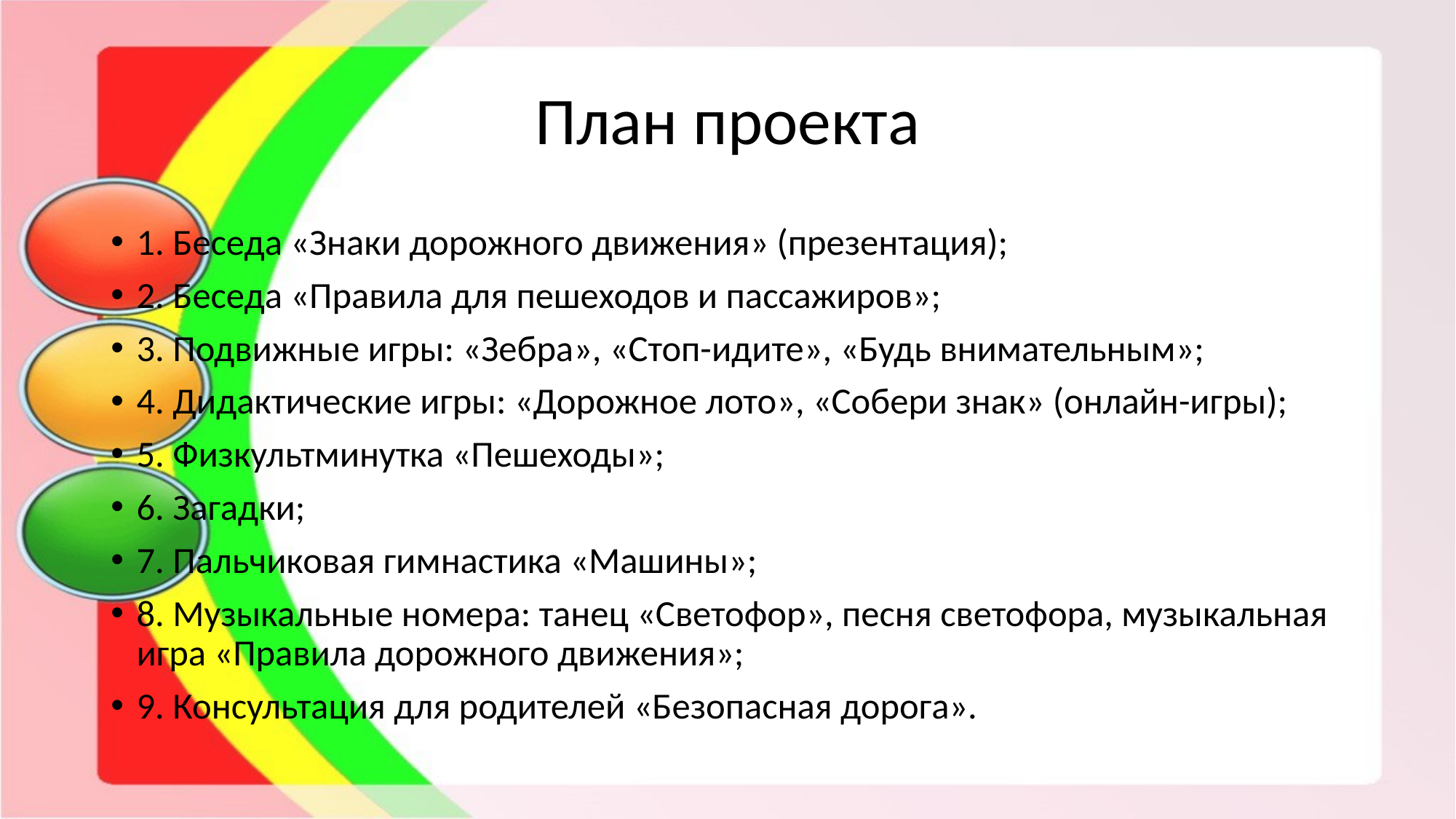

# План проекта
1. Беседа «Знаки дорожного движения» (презентация);
2. Беседа «Правила для пешеходов и пассажиров»;
3. Подвижные игры: «Зебра», «Стоп-идите», «Будь внимательным»;
4. Дидактические игры: «Дорожное лото», «Собери знак» (онлайн-игры);
5. Физкультминутка «Пешеходы»;
6. Загадки;
7. Пальчиковая гимнастика «Машины»;
8. Музыкальные номера: танец «Светофор», песня светофора, музыкальная игра «Правила дорожного движения»;
9. Консультация для родителей «Безопасная дорога».